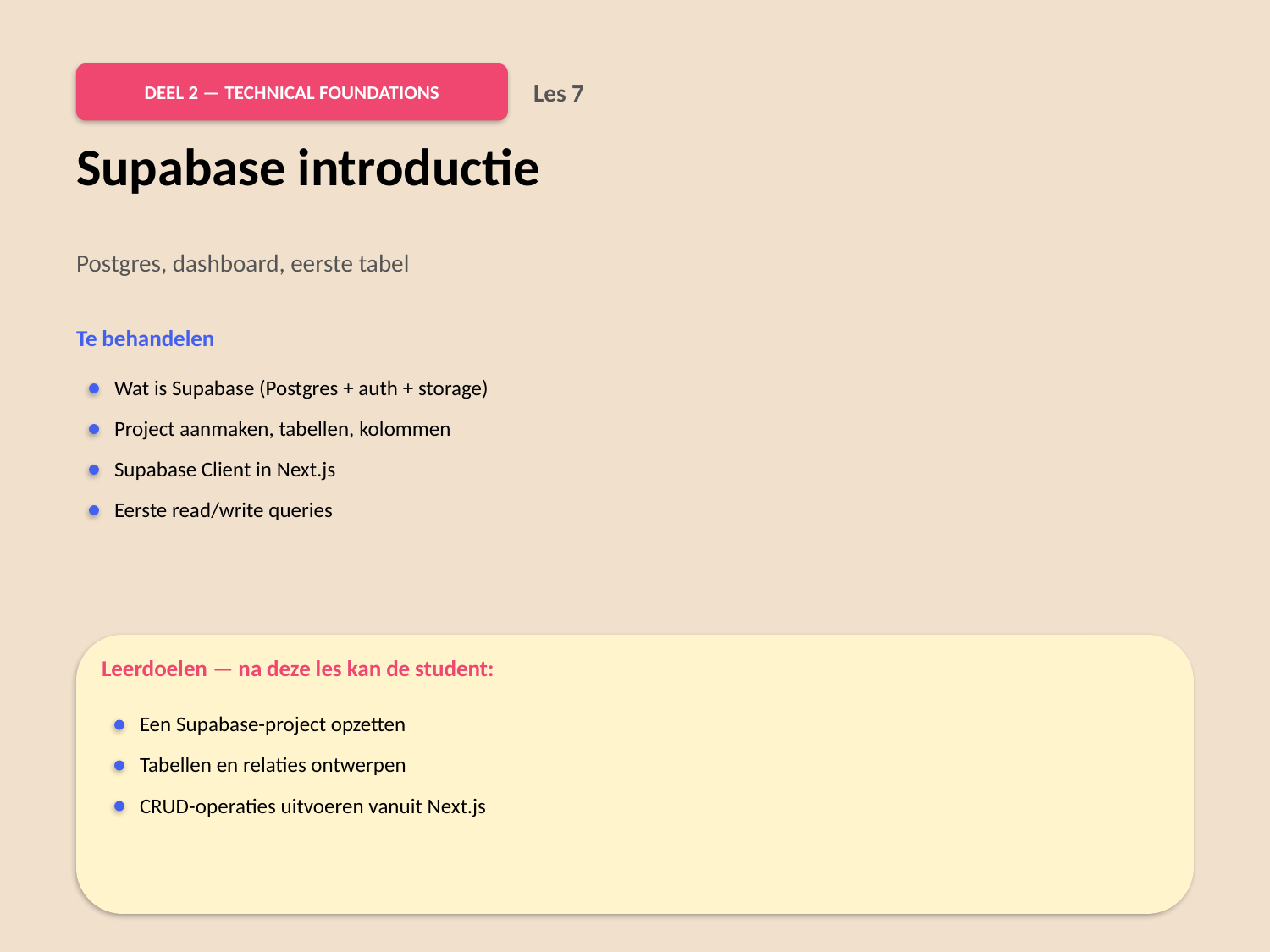

DEEL 2 — TECHNICAL FOUNDATIONS
Les 7
Supabase introductie
Postgres, dashboard, eerste tabel
Te behandelen
Wat is Supabase (Postgres + auth + storage)

Project aanmaken, tabellen, kolommen

Supabase Client in Next.js

Eerste read/write queries

Leerdoelen — na deze les kan de student:
Een Supabase-project opzetten

Tabellen en relaties ontwerpen

CRUD-operaties uitvoeren vanuit Next.js